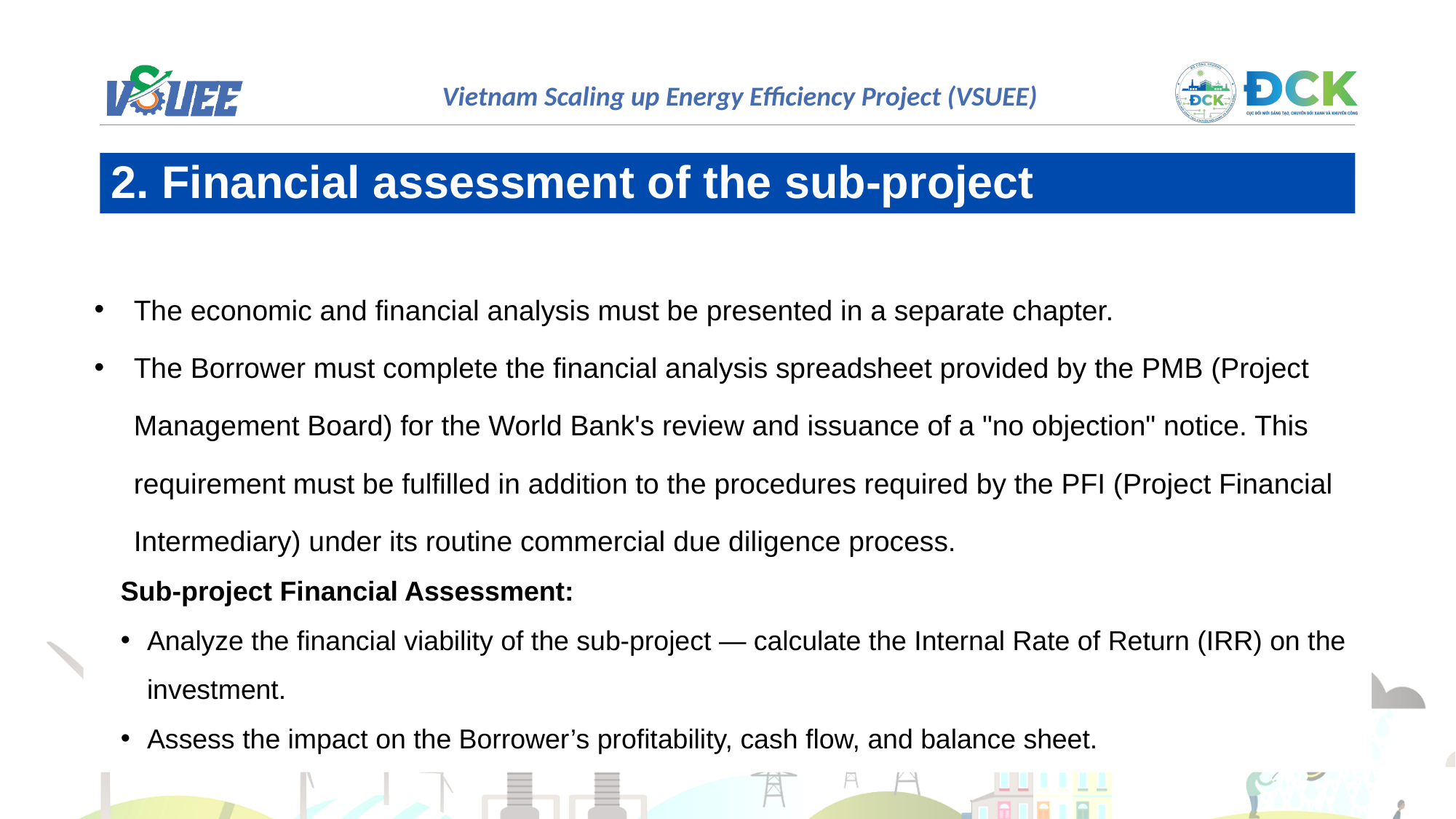

2. Financial assessment of the sub-project
The economic and financial analysis must be presented in a separate chapter.
The Borrower must complete the financial analysis spreadsheet provided by the PMB (Project Management Board) for the World Bank's review and issuance of a "no objection" notice. This requirement must be fulfilled in addition to the procedures required by the PFI (Project Financial Intermediary) under its routine commercial due diligence process.
Sub-project Financial Assessment:
Analyze the financial viability of the sub-project — calculate the Internal Rate of Return (IRR) on the investment.
Assess the impact on the Borrower’s profitability, cash flow, and balance sheet.